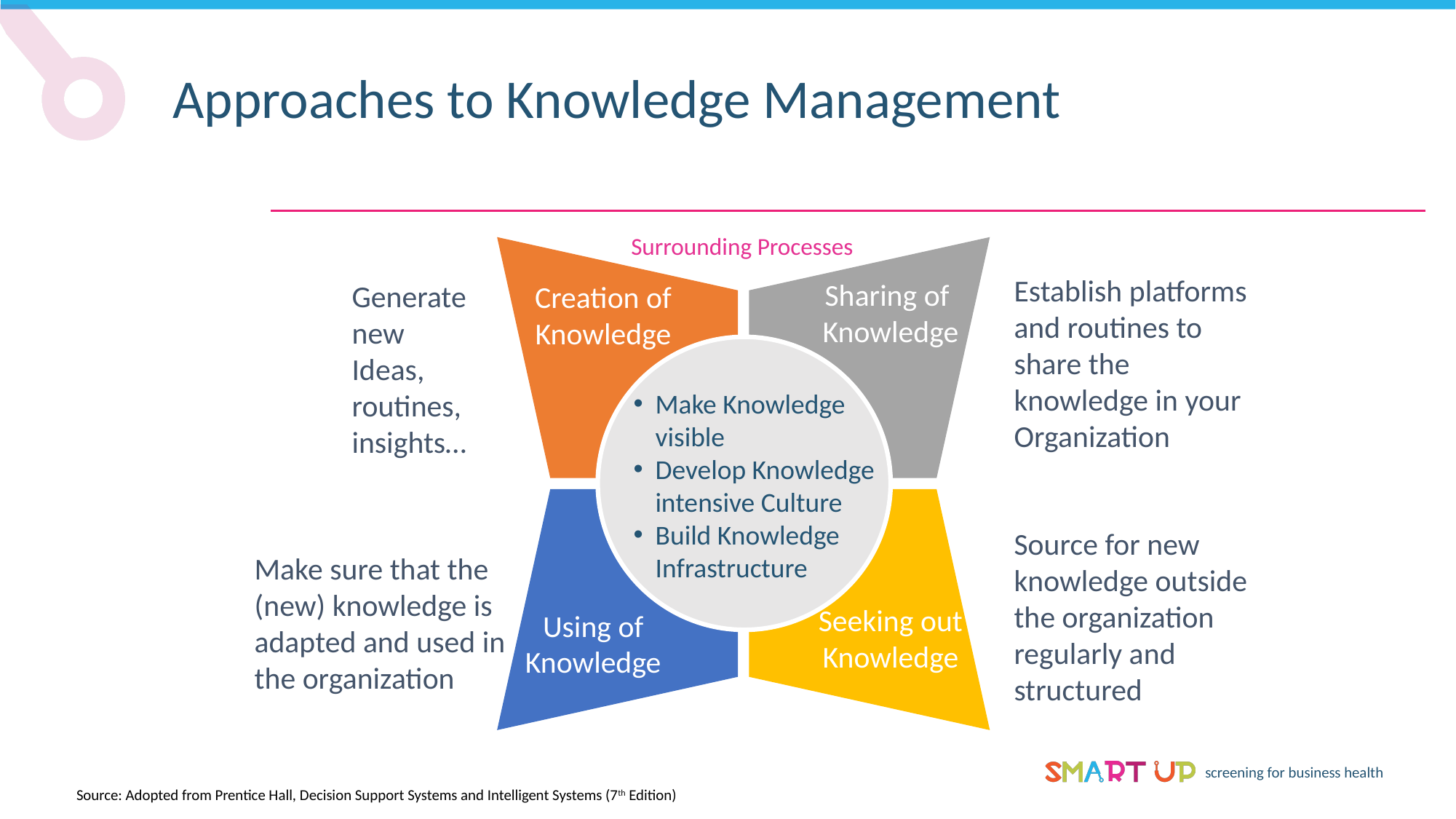

Approaches to Knowledge Management
Surrounding Processes

Establish platforms and routines to share the knowledge in your Organization
Sharing of
Knowledge
Creation of
Knowledge
Generate
new Ideas, routines, insights…

Make Knowledge visible
Develop Knowledge intensive Culture
Build Knowledge
Infrastructure

Source for new knowledge outside the organization regularly and structured
Make sure that the (new) knowledge is adapted and used in the organization
Seeking out
Knowledge
Using of
Knowledge
Source: Adopted from Prentice Hall, Decision Support Systems and Intelligent Systems (7th Edition)